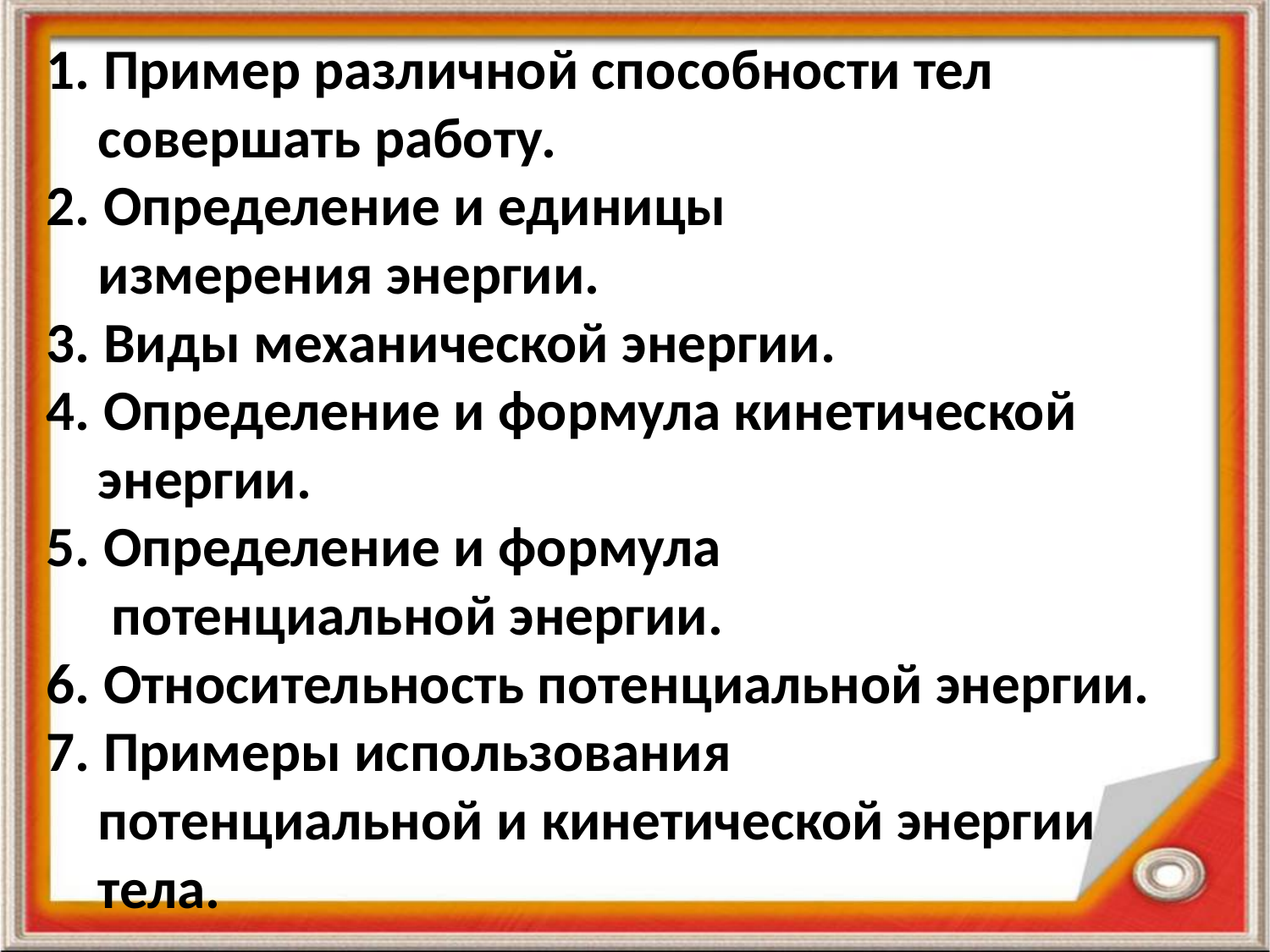

# 1. Пример различной способности тел совершать работу. 2. Определение и единицы измерения энергии. 3. Виды механической энергии. 4. Определение и формула кинетической энергии. 5. Определение и формула потенциальной энергии. 6. Относительность потенциальной энергии. 7. Примеры использования потенциальной и кинетической энергии тела.